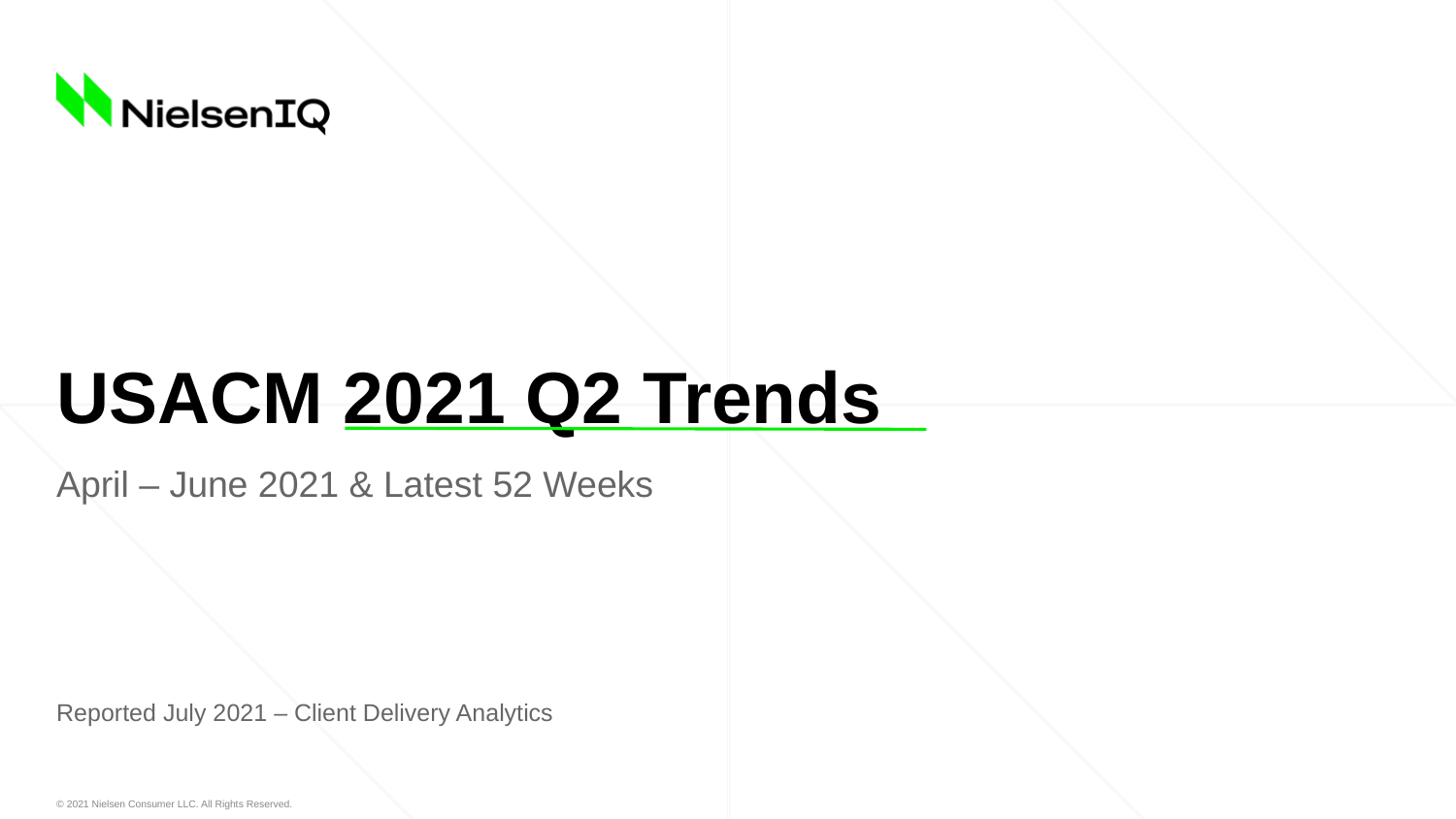

# USACM 2021 Q2 Trends
April – June 2021 & Latest 52 Weeks
Reported July 2021 – Client Delivery Analytics